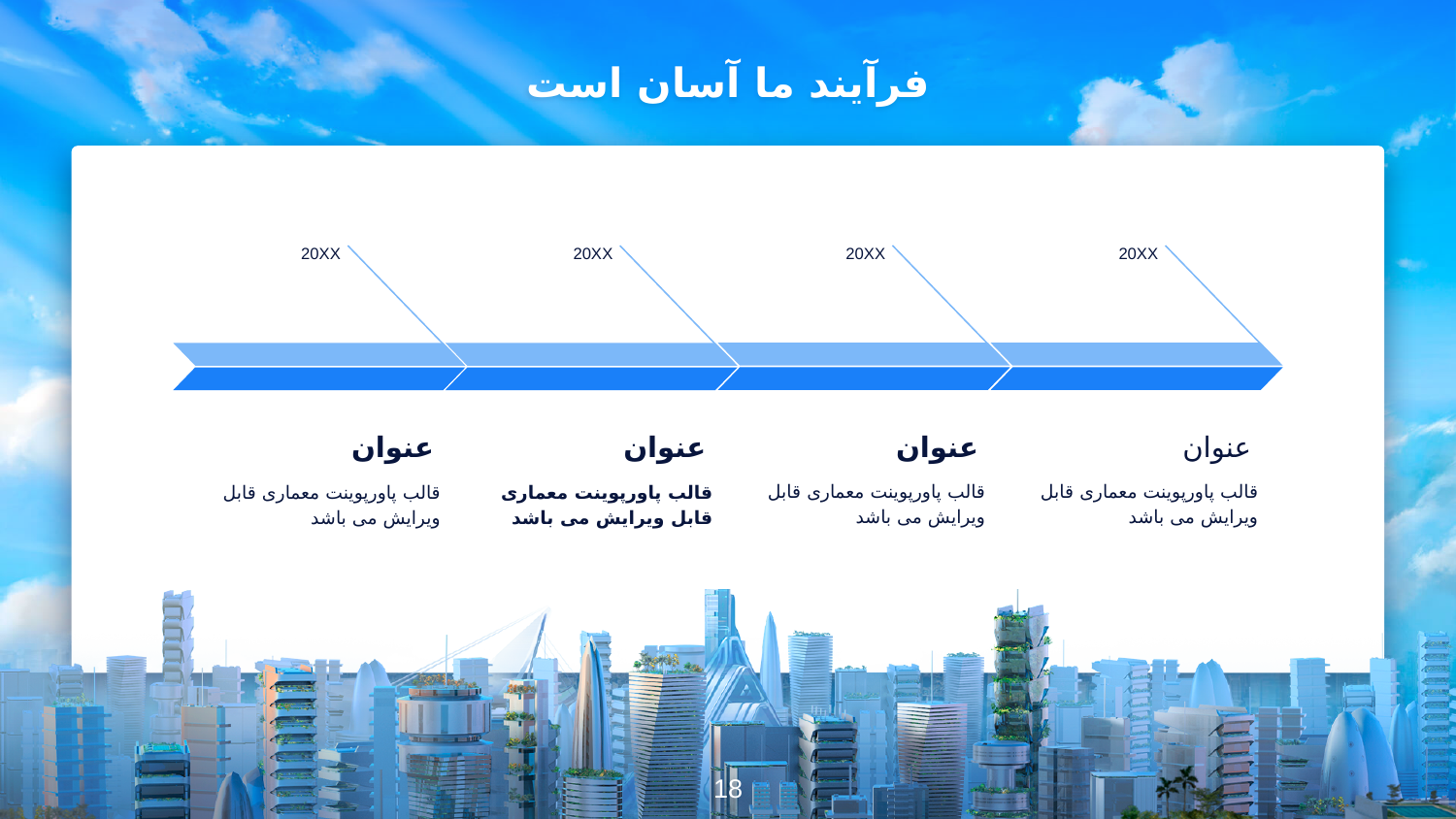

# فرآیند ما آسان است
20XX

عنوان
قالب پاورپوینت معماری قابل ویرایش می باشد
20XX

عنوان
قالب پاورپوینت معماری قابل ویرایش می باشد
20XX

عنوان
قالب پاورپوینت معماری قابل ویرایش می باشد
20XX

عنوان
قالب پاورپوینت معماری قابل ویرایش می باشد
18